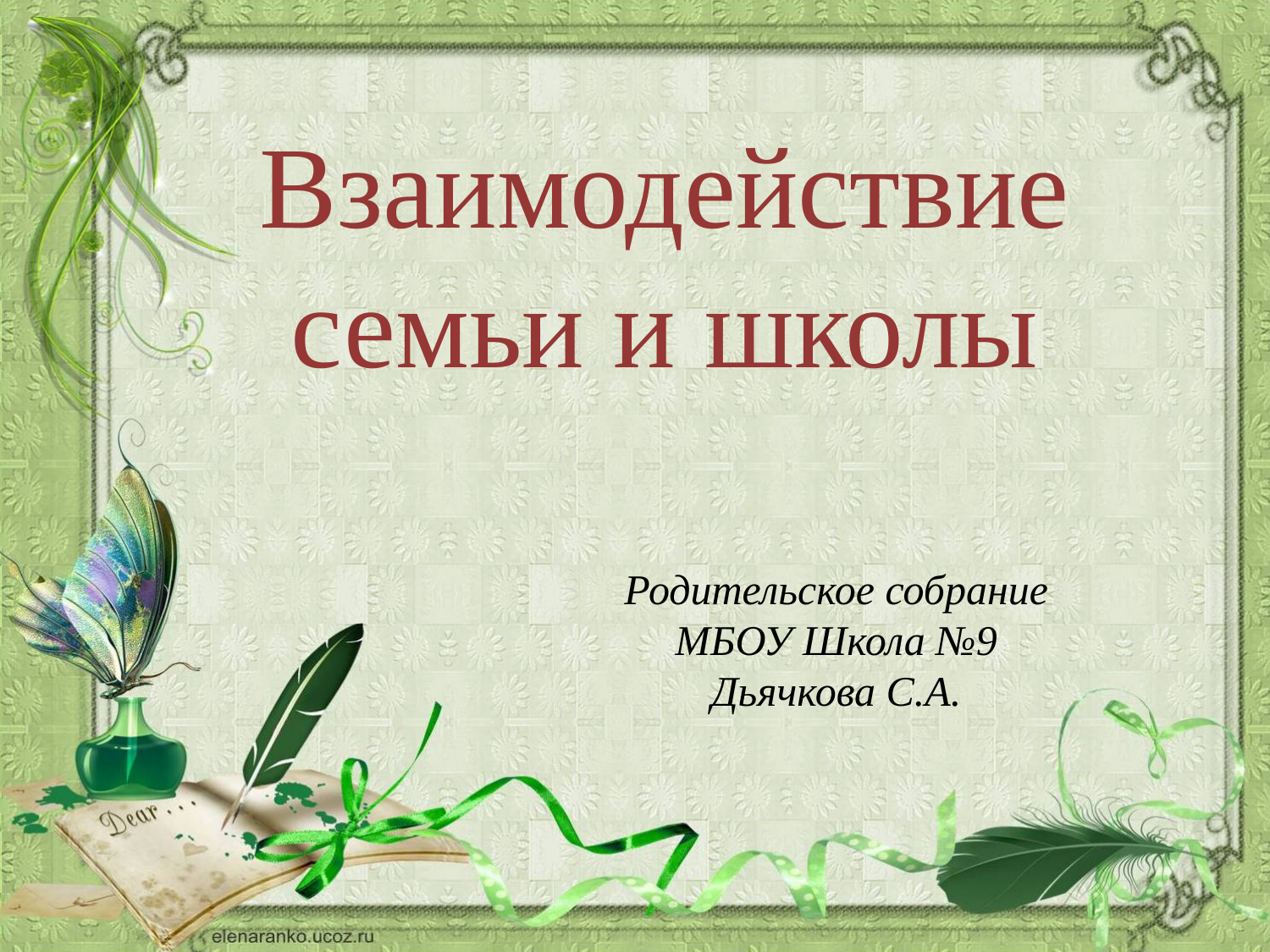

Взаимодействие семьи и школы
Родительское собрание
МБОУ Школа №9
Дьячкова С.А.